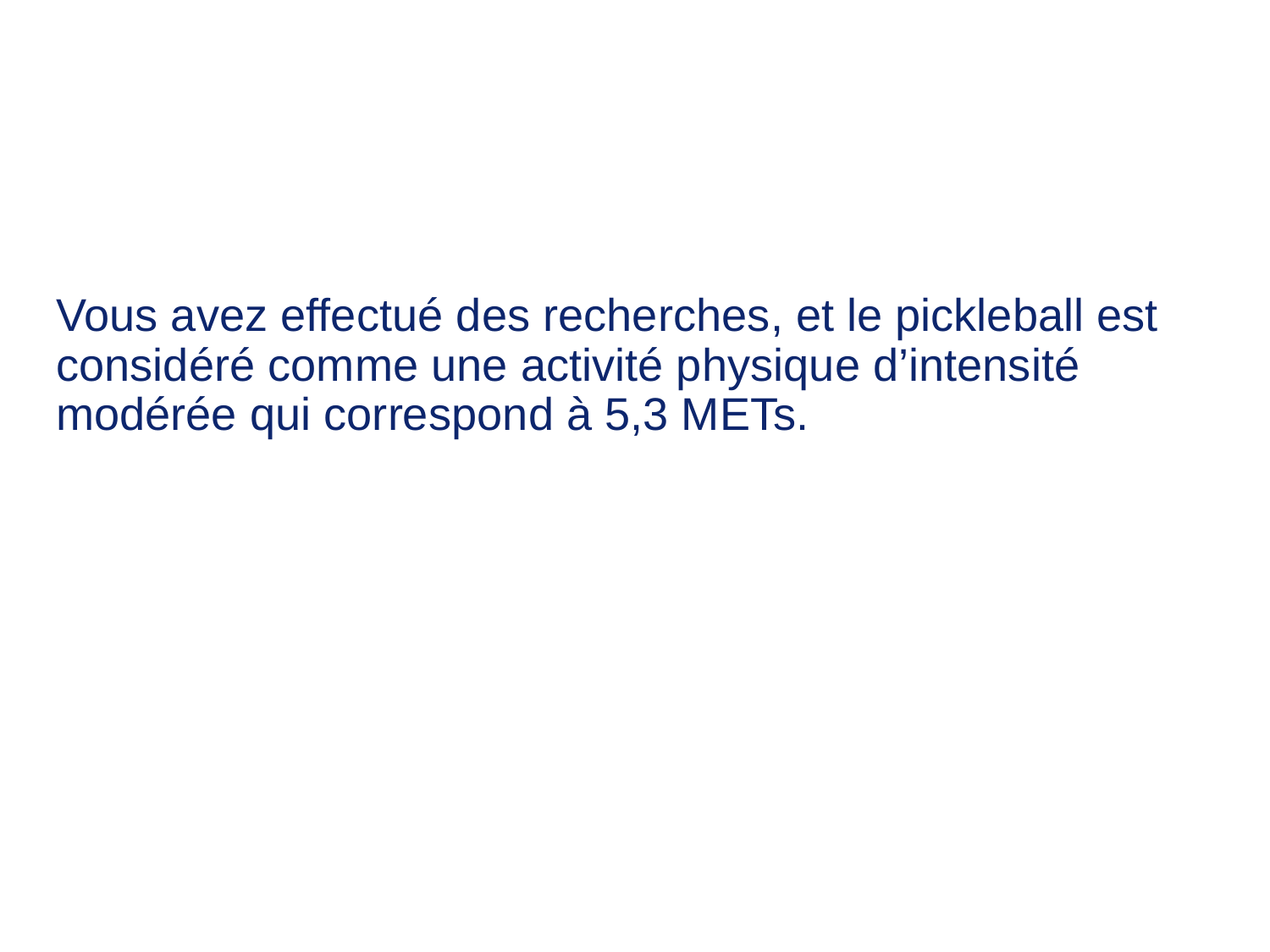

Vous avez effectué des recherches, et le pickleball est considéré comme une activité physique d’intensité modérée qui correspond à 5,3 METs.